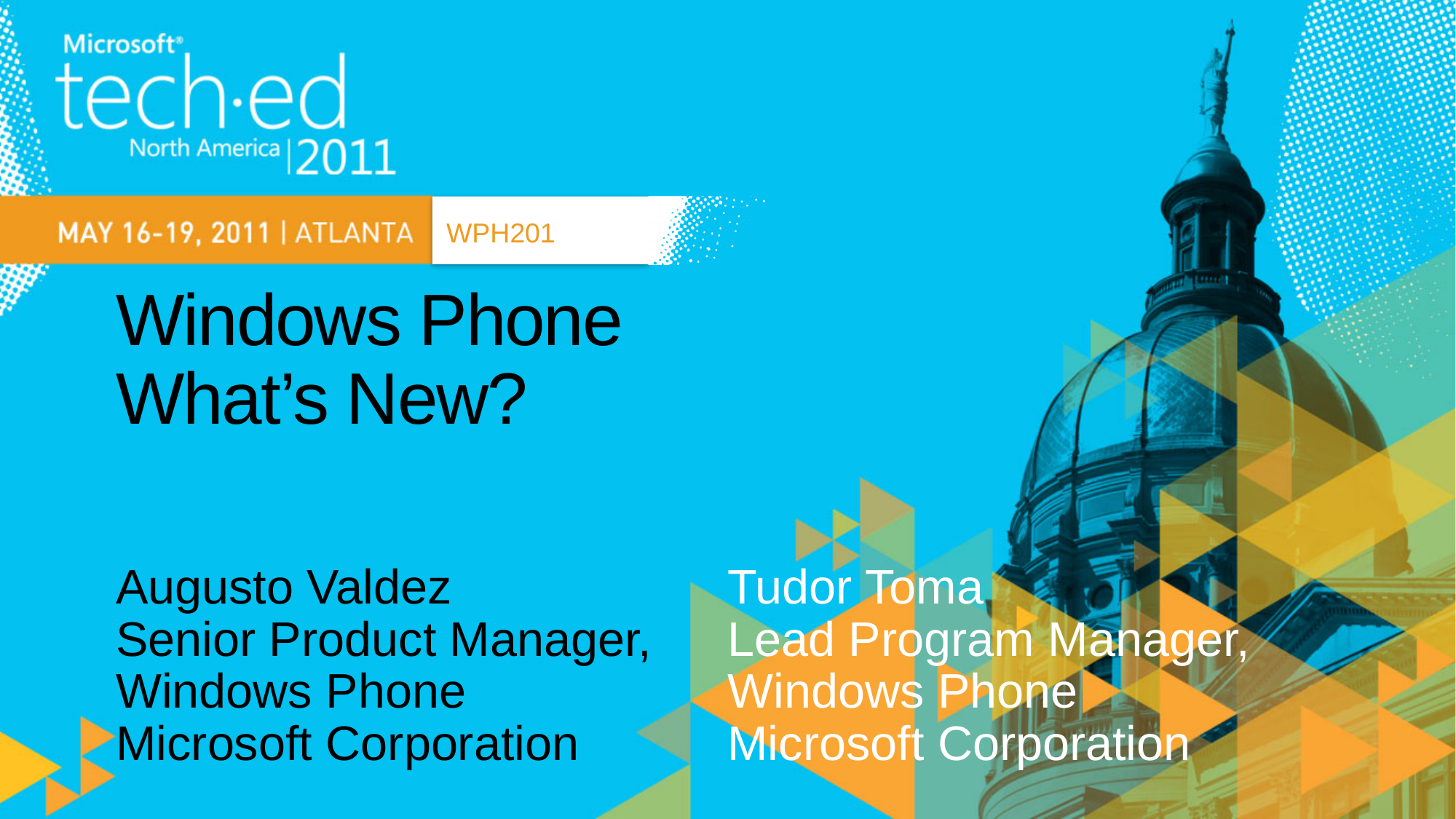

WPH201
# Windows Phone What’s New?
Augusto Valdez
Senior Product Manager,
Windows Phone
Microsoft Corporation
Tudor Toma
Lead Program Manager,
Windows Phone
Microsoft Corporation